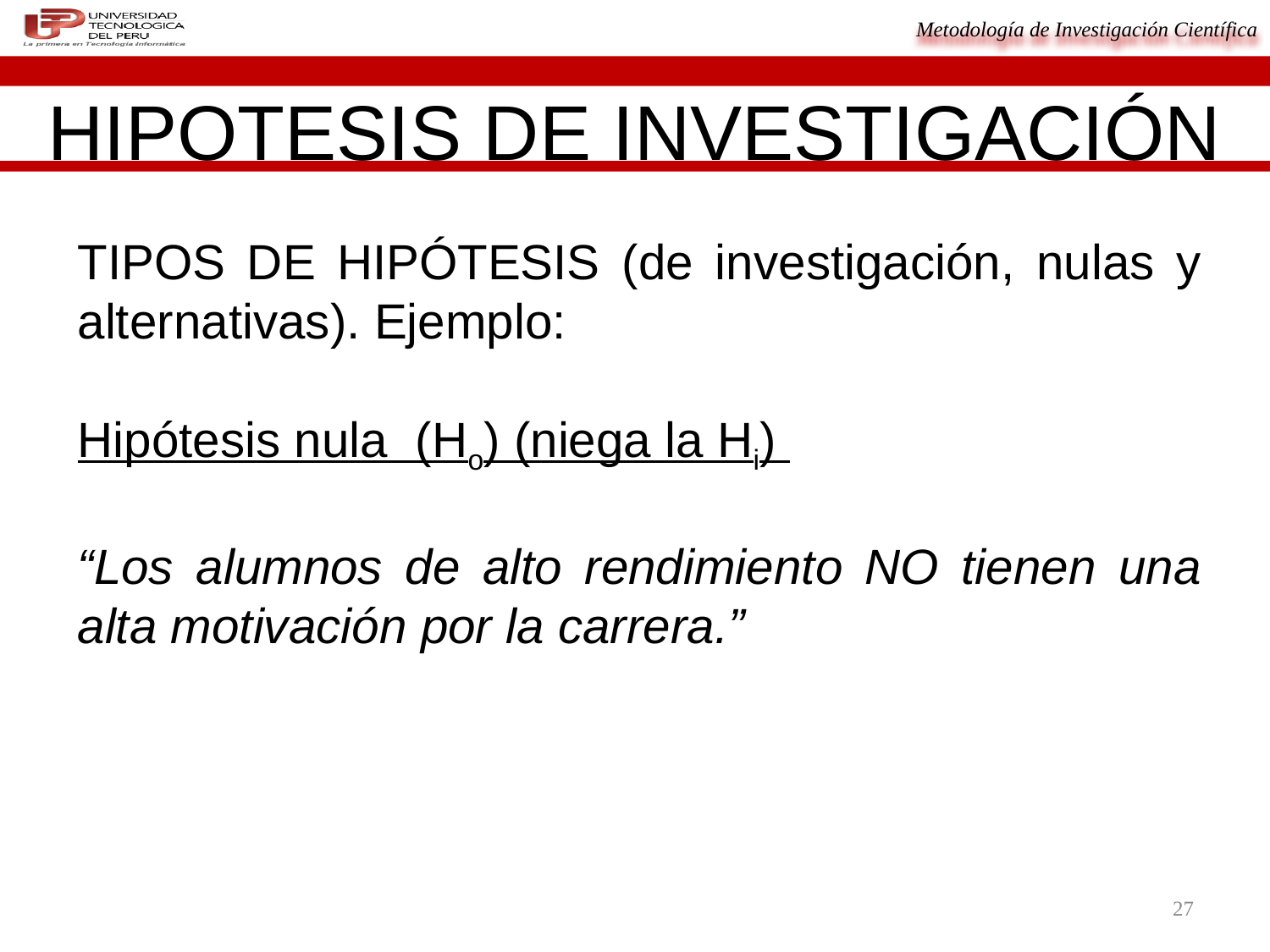

HIPOTESIS DE INVESTIGACIÓN
TIPOS DE HIPÓTESIS (de investigación, nulas y alternativas). Ejemplo:

Hipótesis nula  (Ho) (niega la Hi)

“Los alumnos de alto rendimiento NO tienen una alta motivación por la carrera.”
27